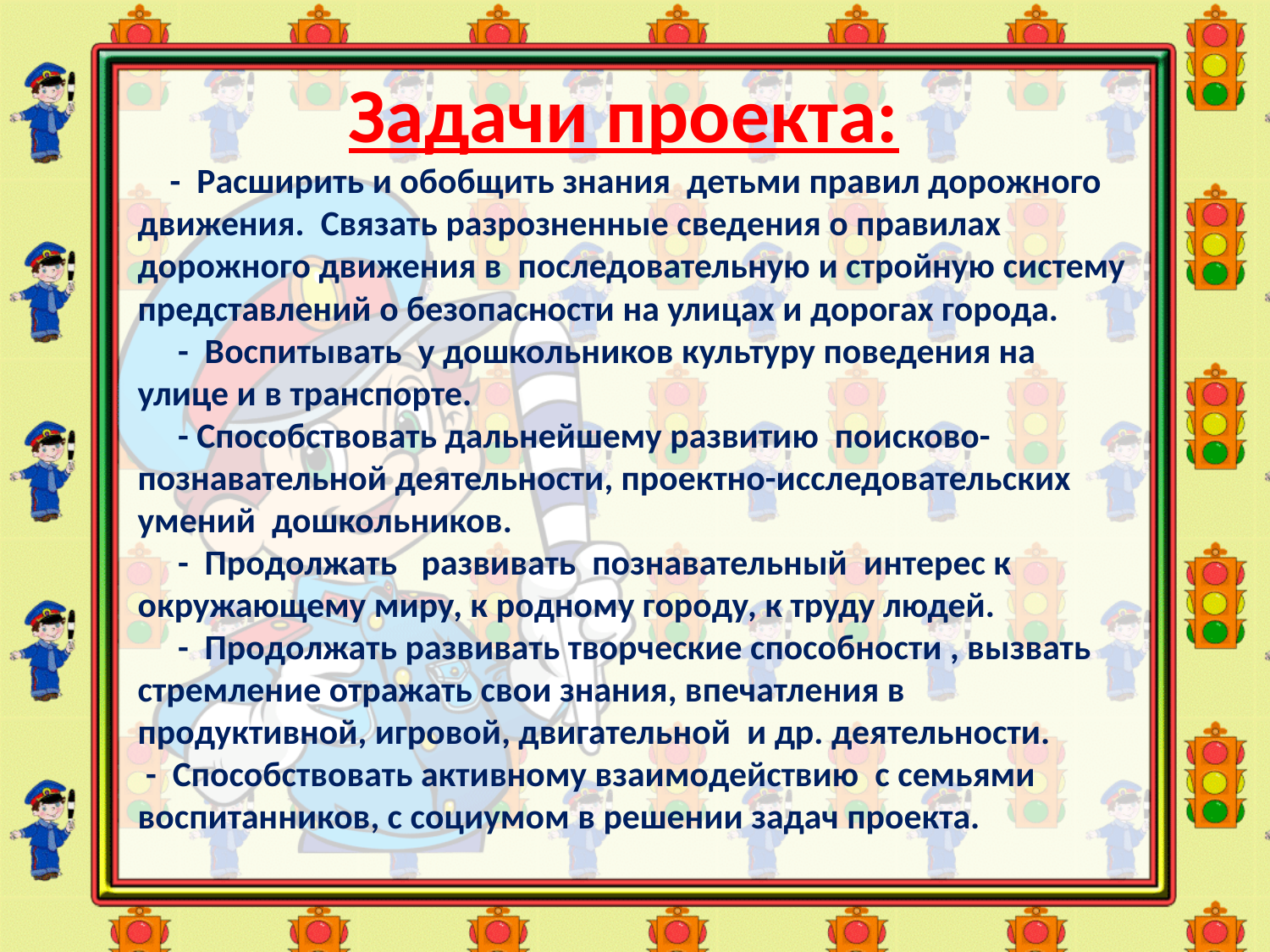

# Задачи проекта: -  Расширить и обобщить знания  детьми правил дорожного движения.  Связать разрозненные сведения о правилах дорожного движения в  последовательную и стройную систему представлений о безопасности на улицах и дорогах города. -  Воспитывать  у дошкольников культуру поведения на улице и в транспорте. - Способствовать дальнейшему развитию  поисково-познавательной деятельности, проектно-исследовательских умений  дошкольников. -  Продолжать   развивать  познавательный  интерес к окружающему миру, к родному городу, к труду людей. -  Продолжать развивать творческие способности , вызвать стремление отражать свои знания, впечатления в продуктивной, игровой, двигательной  и др. деятельности. -  Способствовать активному взаимодействию  с семьями воспитанников, с социумом в решении задач проекта.